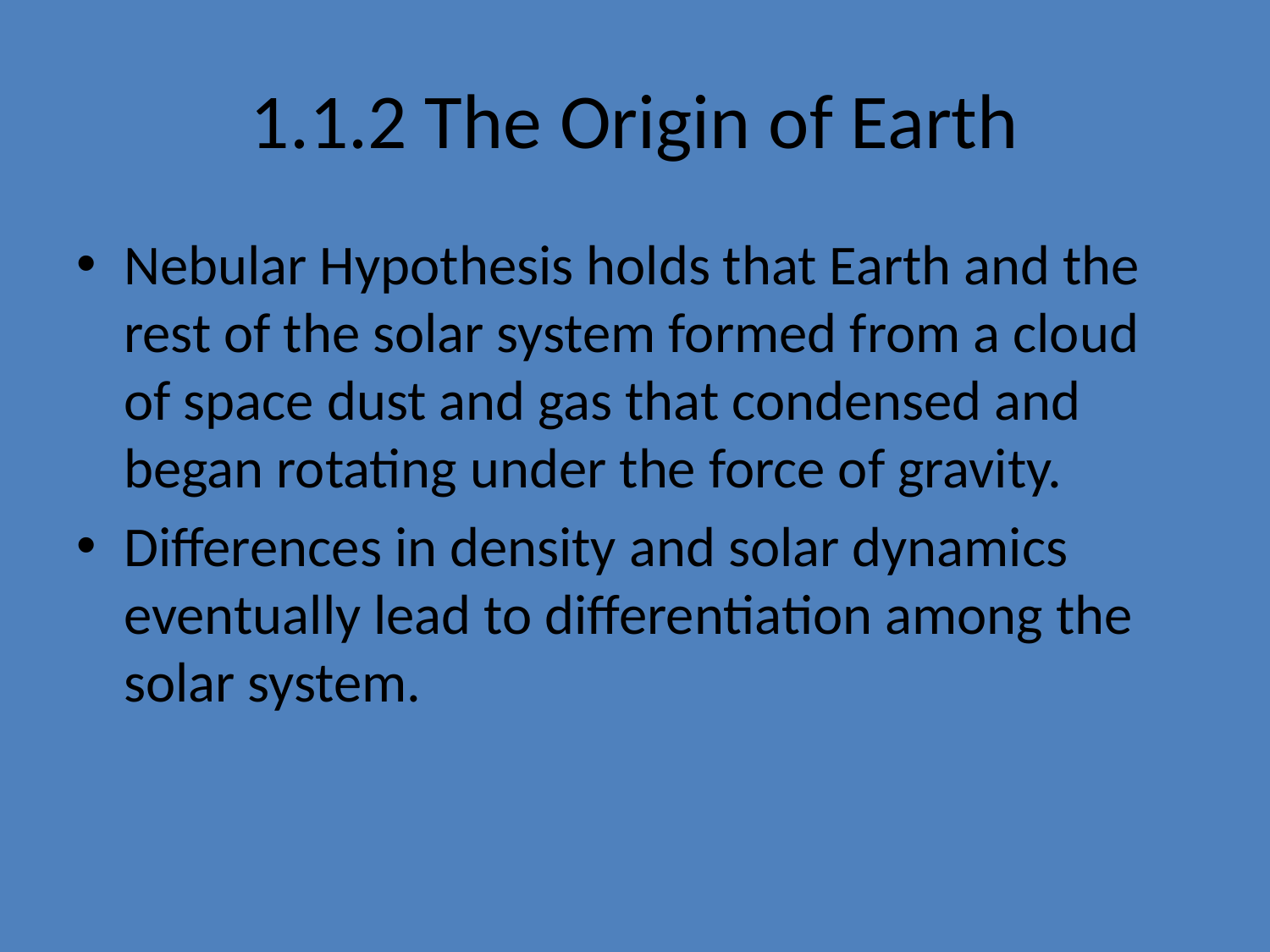

# 1.1.2 The Origin of Earth
Nebular Hypothesis holds that Earth and the rest of the solar system formed from a cloud of space dust and gas that condensed and began rotating under the force of gravity.
Differences in density and solar dynamics eventually lead to differentiation among the solar system.